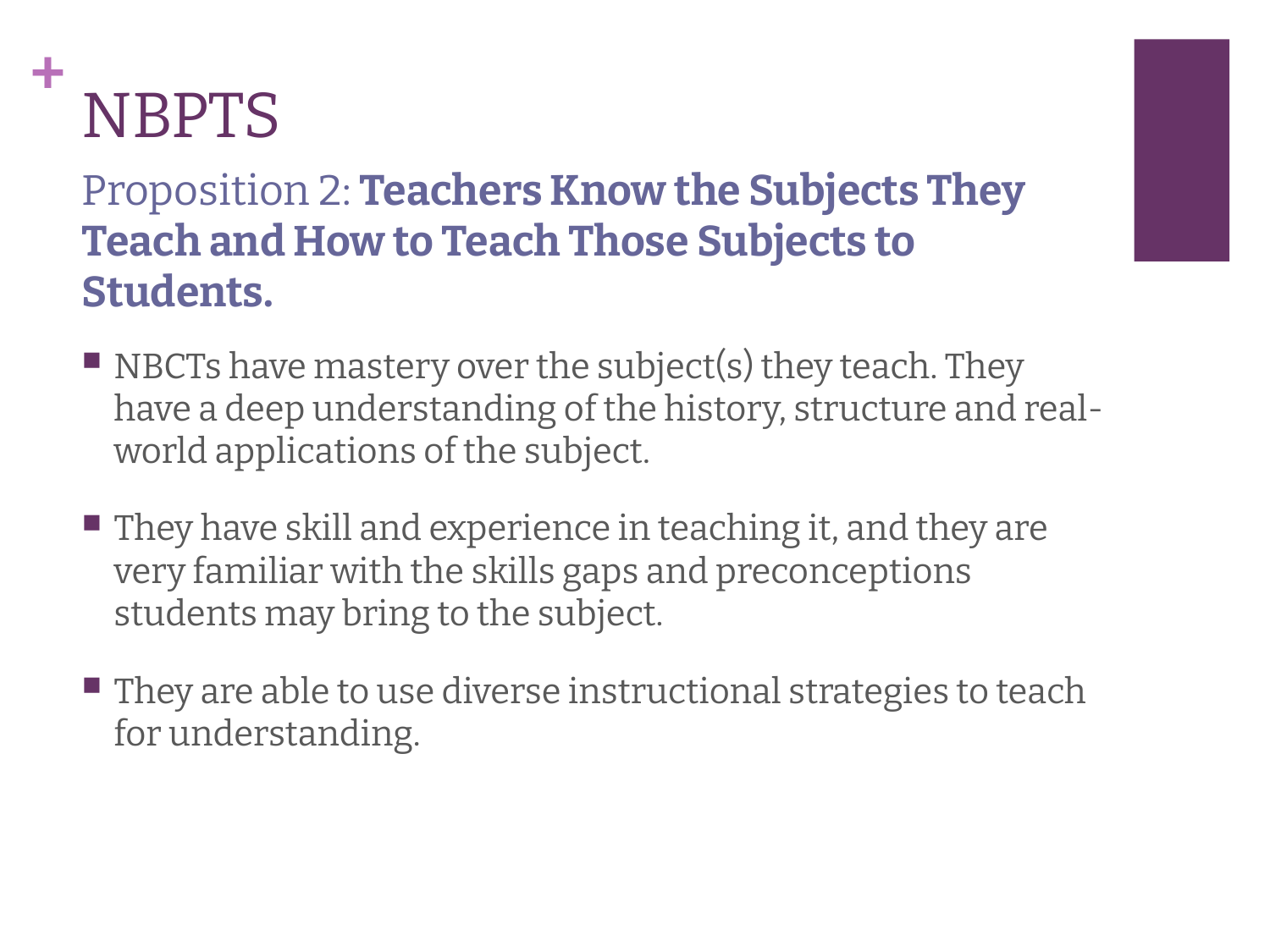

# NBPTS
Proposition 2: Teachers Know the Subjects They Teach and How to Teach Those Subjects to Students.

NBCTs have mastery over the subject(s) they teach. They have a deep understanding of the history, structure and real-world applications of the subject.
They have skill and experience in teaching it, and they are very familiar with the skills gaps and preconceptions students may bring to the subject.
They are able to use diverse instructional strategies to teach for understanding.